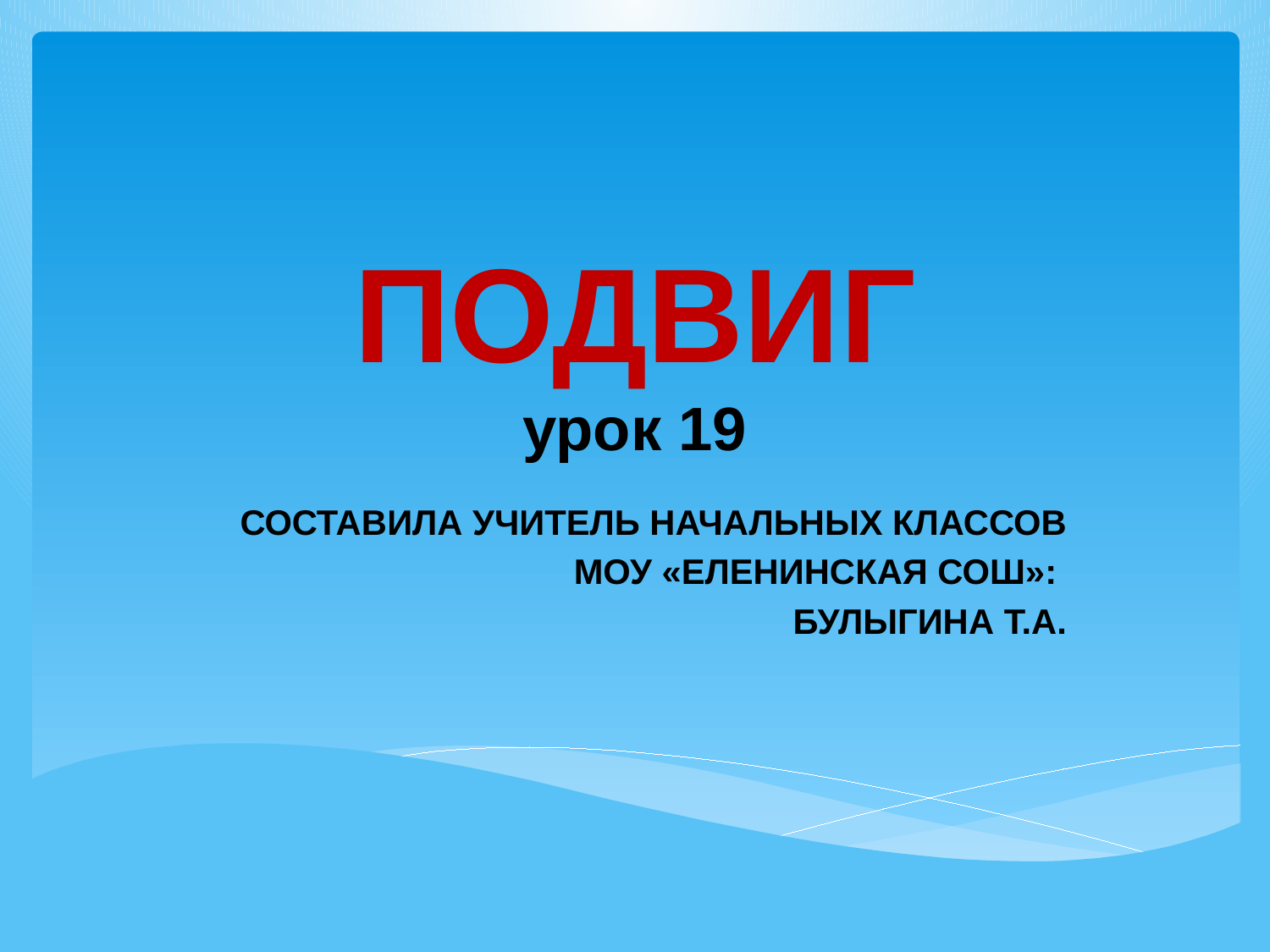

# ПОДВИГ урок 19
СОСТАВИЛА УЧИТЕЛЬ НАЧАЛЬНЫХ КЛАССОВ
МОУ «ЕЛЕНИНСКАЯ СОШ»:
БУЛЫГИНА Т.А.